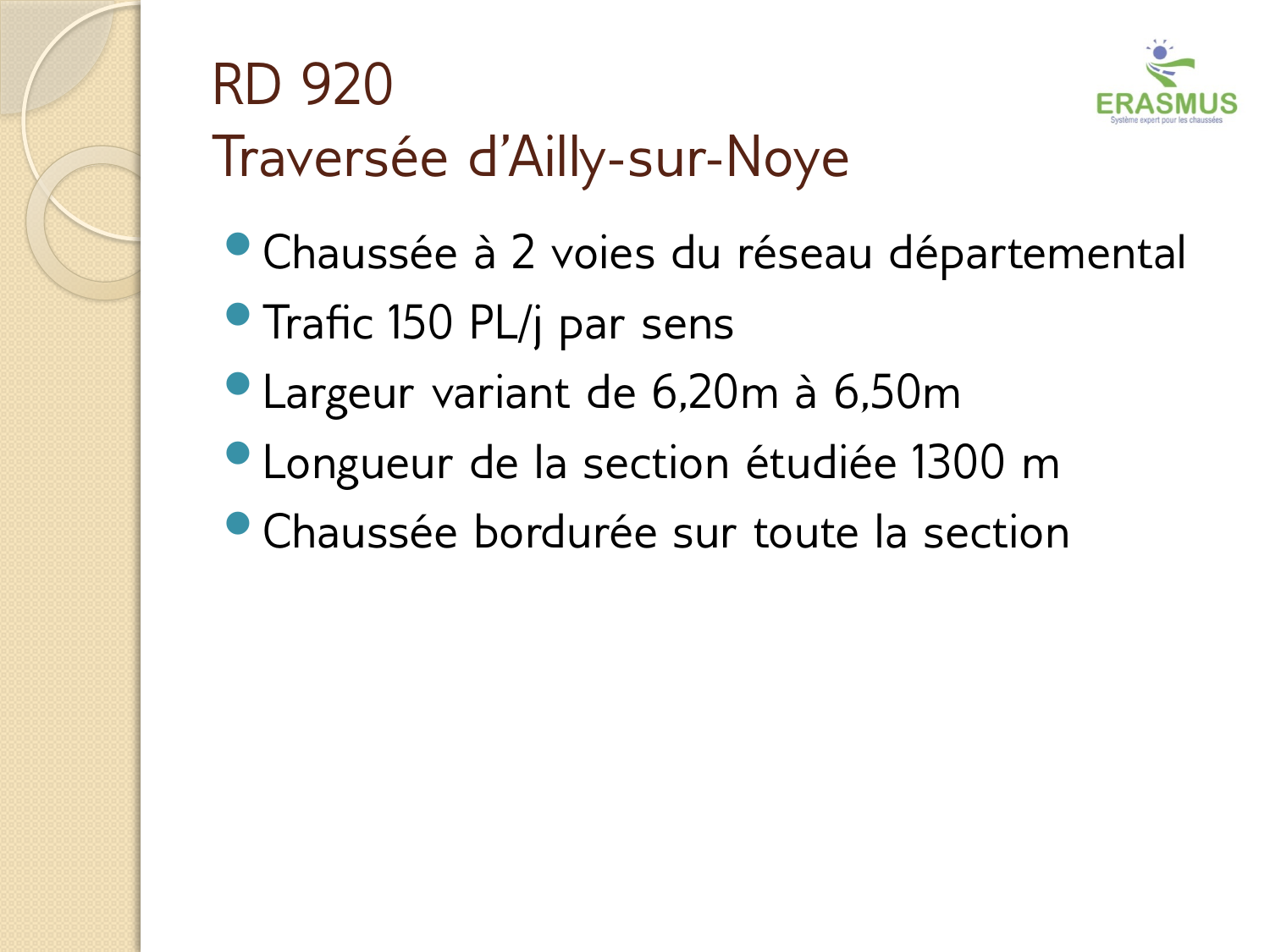

# RD 920 Traversée d’Ailly-sur-Noye
Chaussée à 2 voies du réseau départemental
Trafic 150 PL/j par sens
Largeur variant de 6,20m à 6,50m
Longueur de la section étudiée 1300 m
Chaussée bordurée sur toute la section